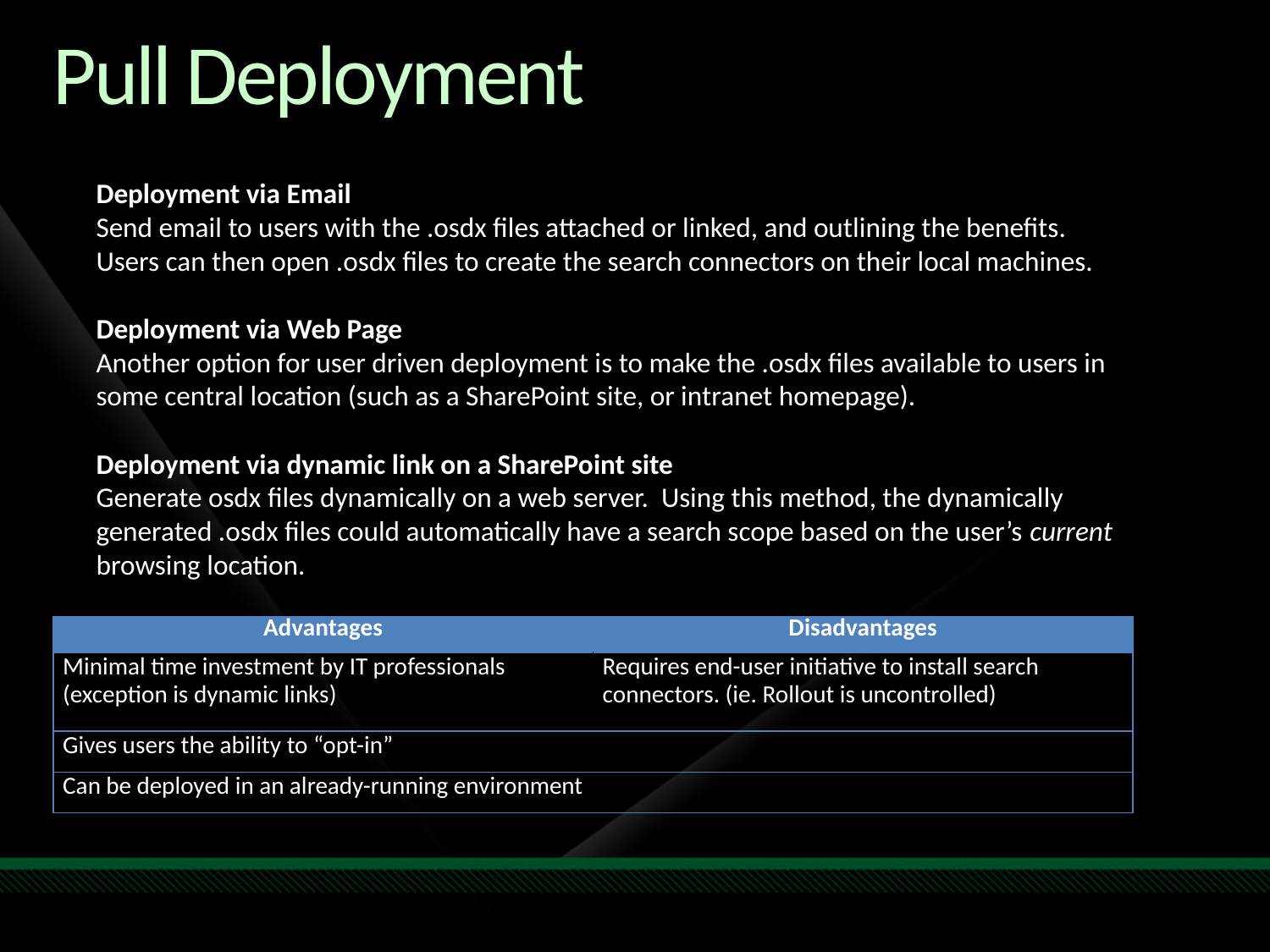

# Pull Deployment
Deployment via Email
Send email to users with the .osdx files attached or linked, and outlining the benefits.  Users can then open .osdx files to create the search connectors on their local machines.
Deployment via Web Page
Another option for user driven deployment is to make the .osdx files available to users in some central location (such as a SharePoint site, or intranet homepage).
Deployment via dynamic link on a SharePoint site
Generate osdx files dynamically on a web server.  Using this method, the dynamically generated .osdx files could automatically have a search scope based on the user’s current browsing location.
| Advantages | Disadvantages |
| --- | --- |
| Minimal time investment by IT professionals (exception is dynamic links) | Requires end-user initiative to install search connectors. (ie. Rollout is uncontrolled) |
| Gives users the ability to “opt-in” |  |
| Can be deployed in an already-running environment |  |